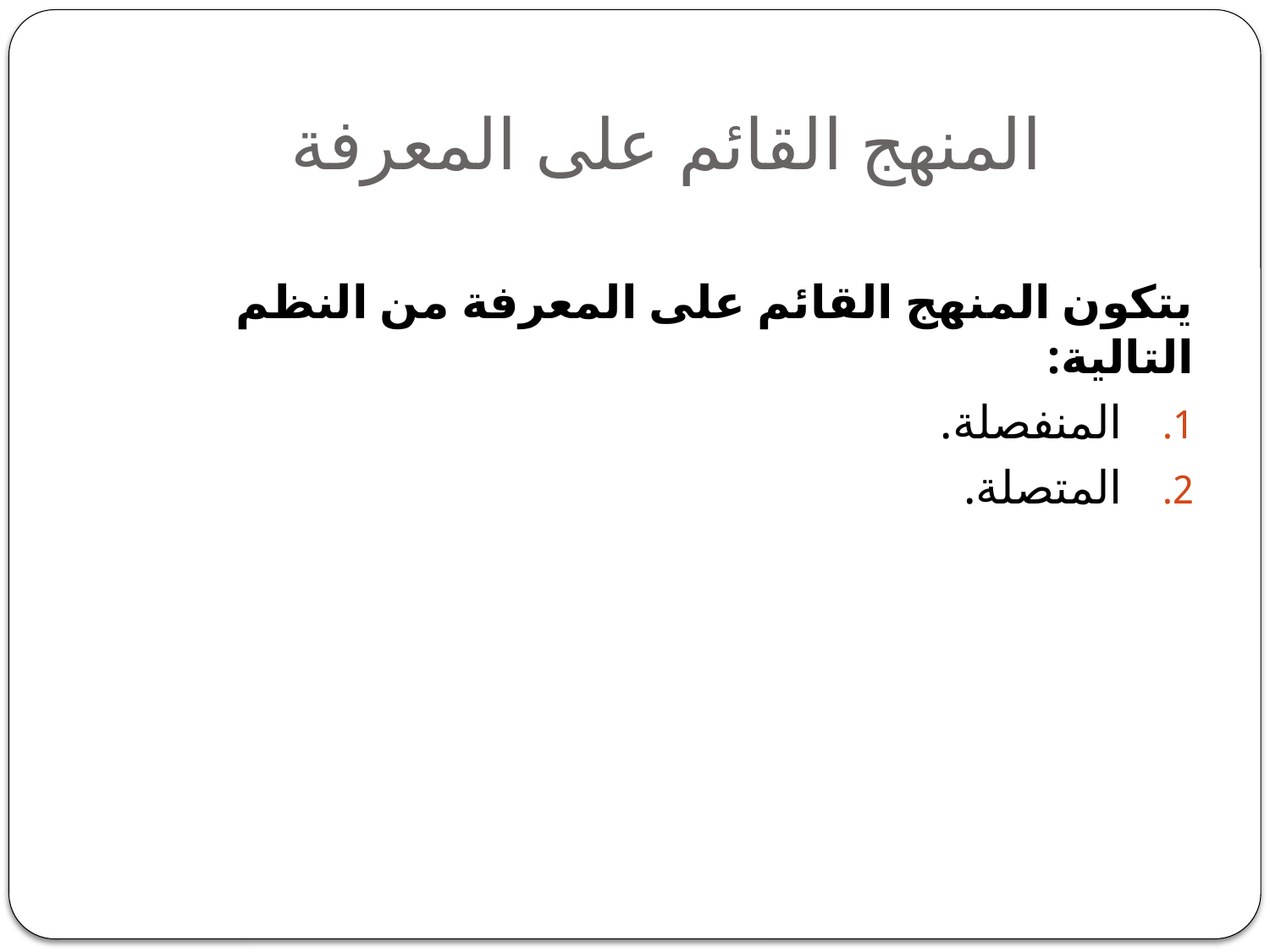

# المنهج القائم على المعرفة

يتكون المنهج القائم على المعرفة من النظم التالية:
المنفصلة.
المتصلة.